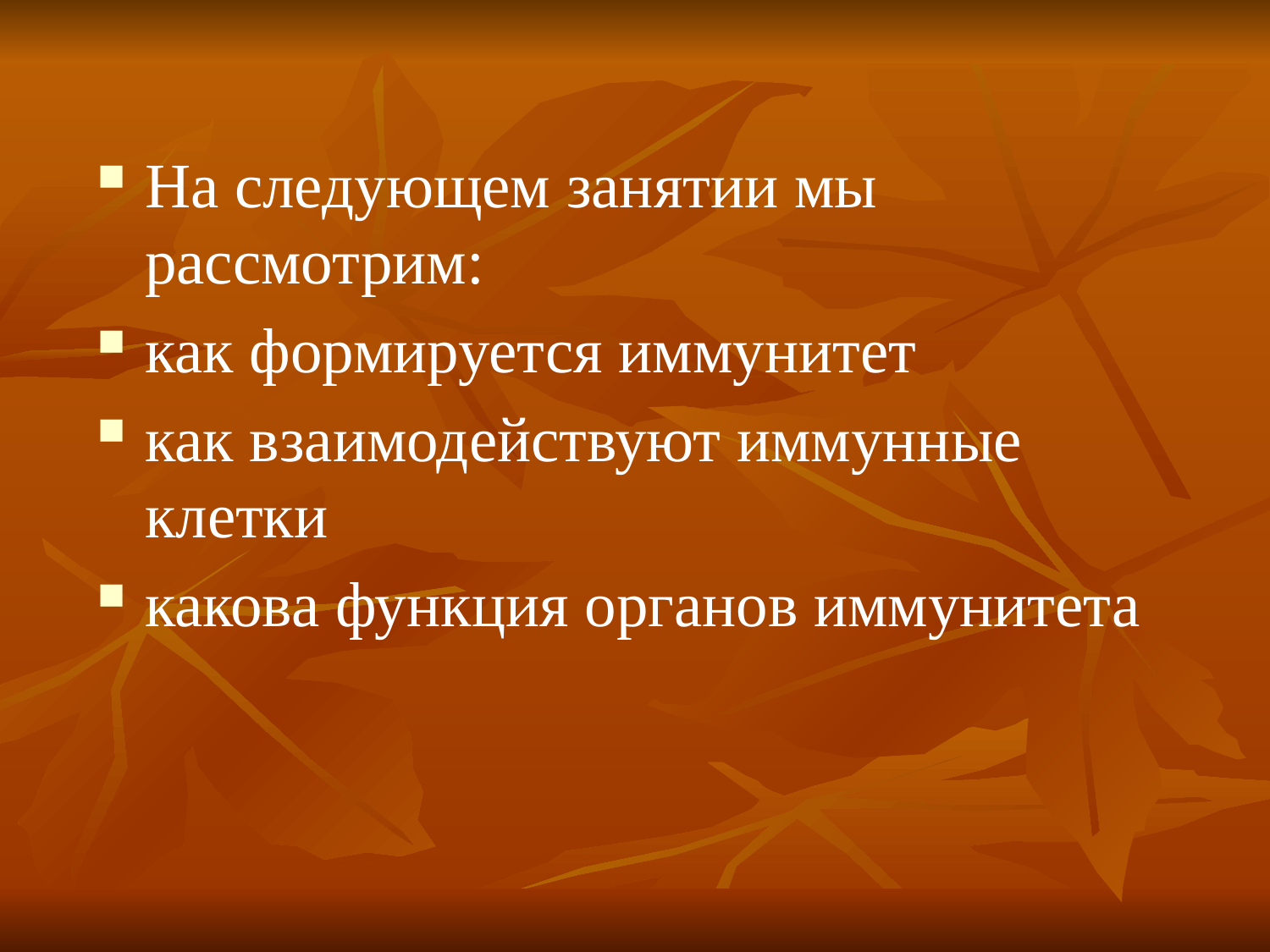

На следующем занятии мы рассмотрим:
как формируется иммунитет
как взаимодействуют иммунные клетки
какова функция органов иммунитета